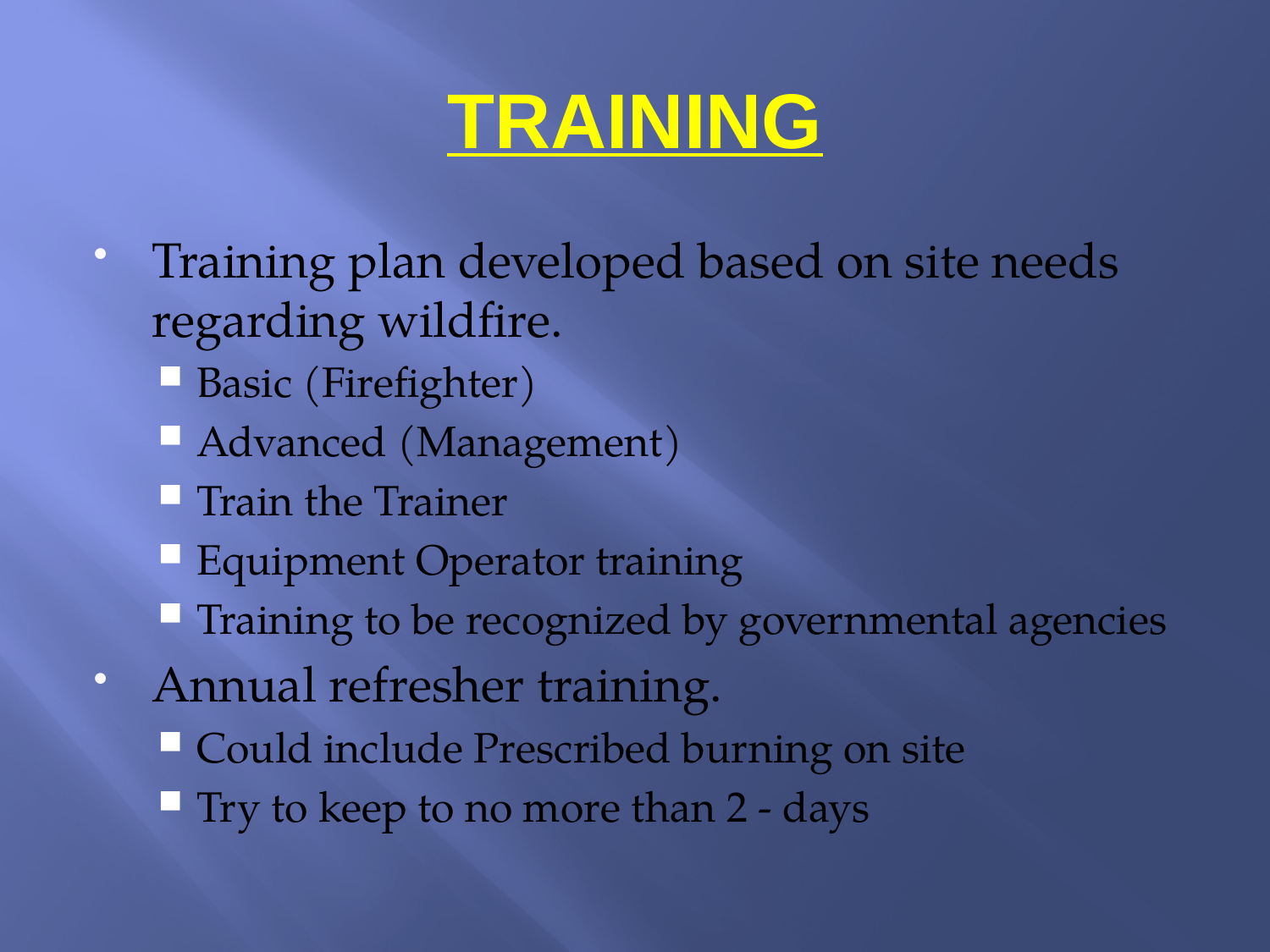

# TRAINING
Training plan developed based on site needs regarding wildfire.
Basic (Firefighter)
Advanced (Management)
Train the Trainer
Equipment Operator training
Training to be recognized by governmental agencies
Annual refresher training.
Could include Prescribed burning on site
Try to keep to no more than 2 - days